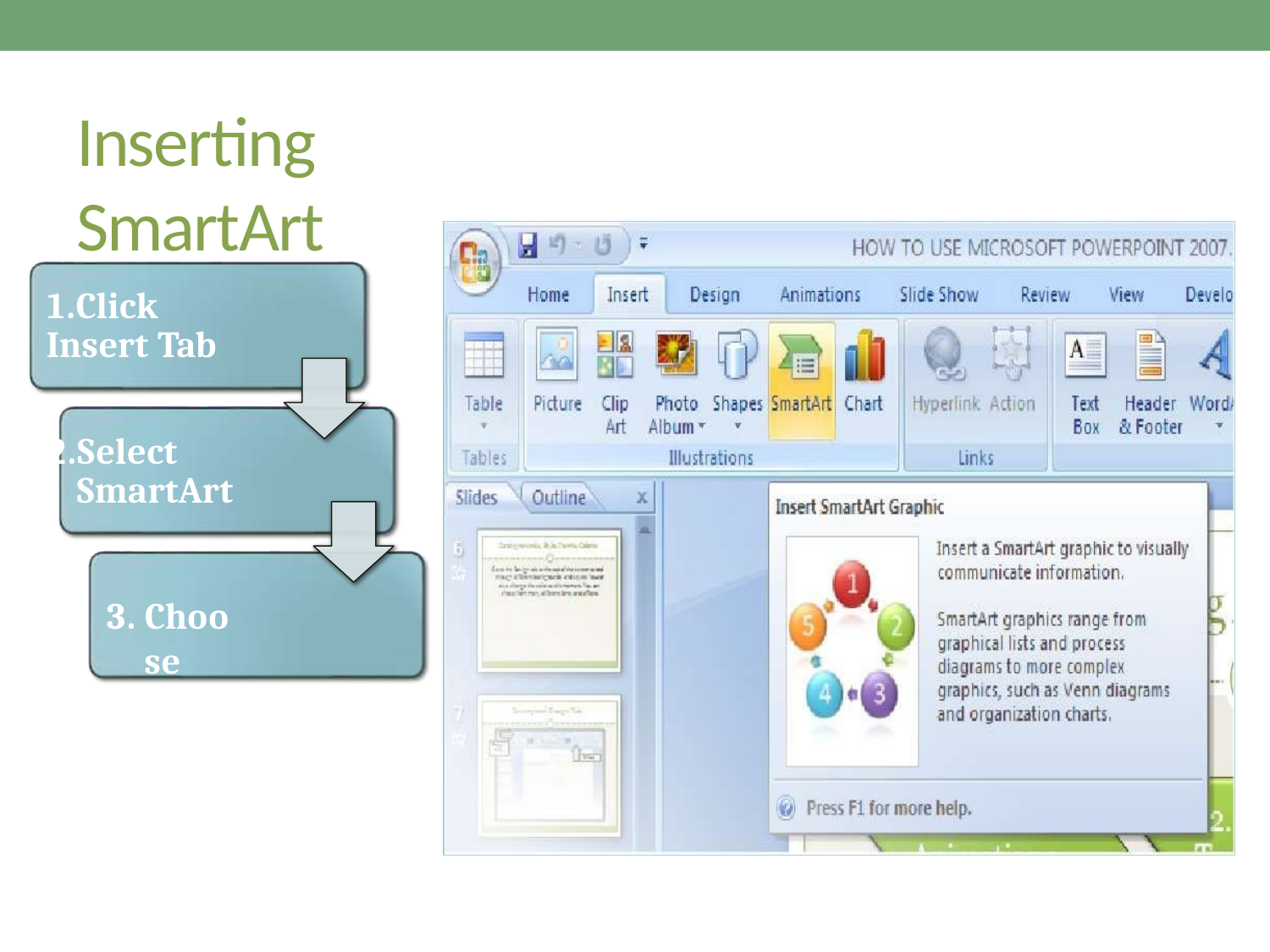

# Inserting SmartArt

Click  Insert Tab

Select  SmartArt

Choose